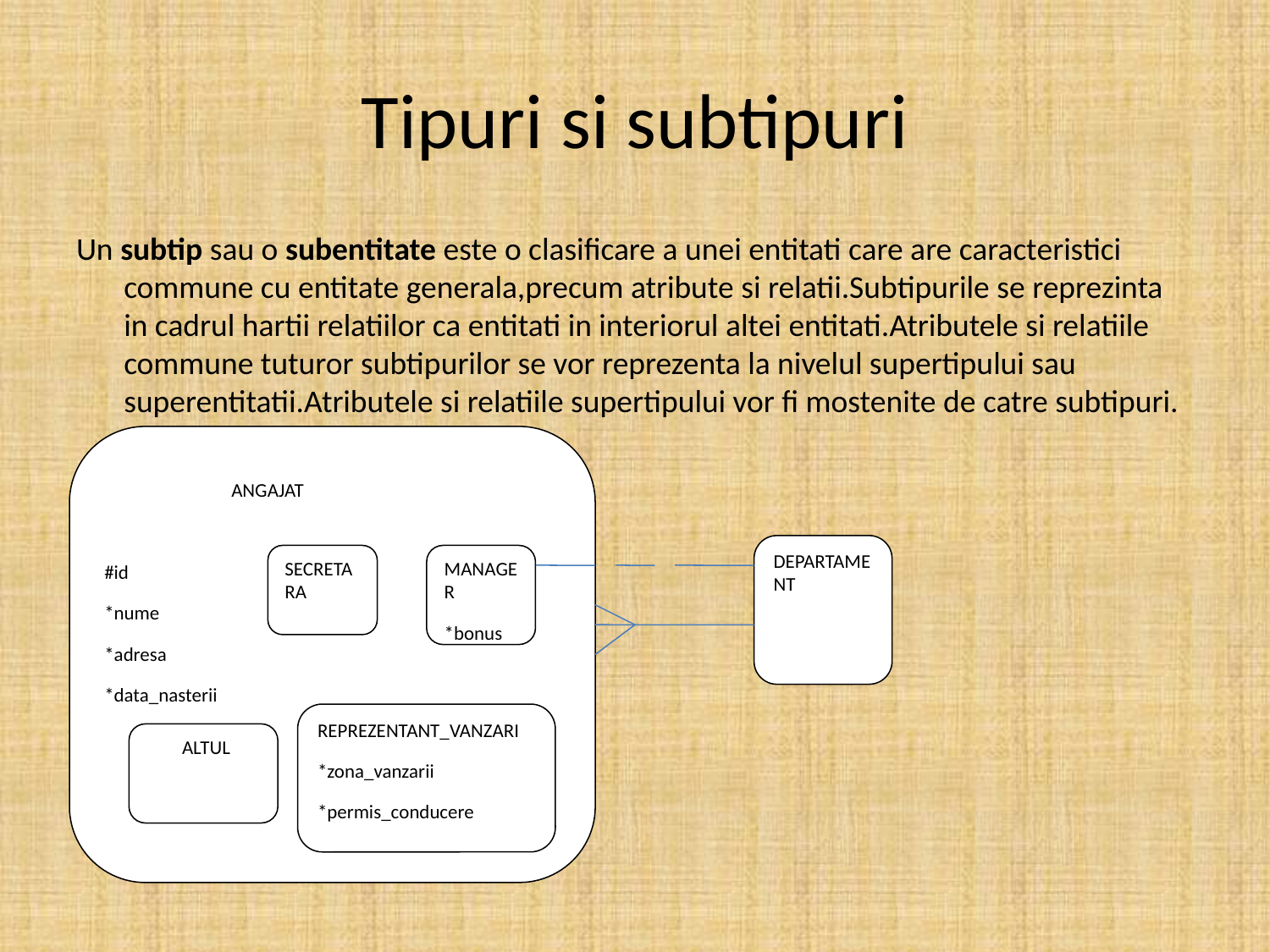

# Tipuri si subtipuri
Un subtip sau o subentitate este o clasificare a unei entitati care are caracteristici commune cu entitate generala,precum atribute si relatii.Subtipurile se reprezinta in cadrul hartii relatiilor ca entitati in interiorul altei entitati.Atributele si relatiile commune tuturor subtipurilor se vor reprezenta la nivelul supertipului sau superentitatii.Atributele si relatiile supertipului vor fi mostenite de catre subtipuri.

				ANGAJAT

#id
*nume
*adresa
*data_nasterii
DEPARTAMENT
SECRETARA
MANAGER
*bonus
REPREZENTANT_VANZARI
*zona_vanzarii
*permis_conducere
        ALTUL